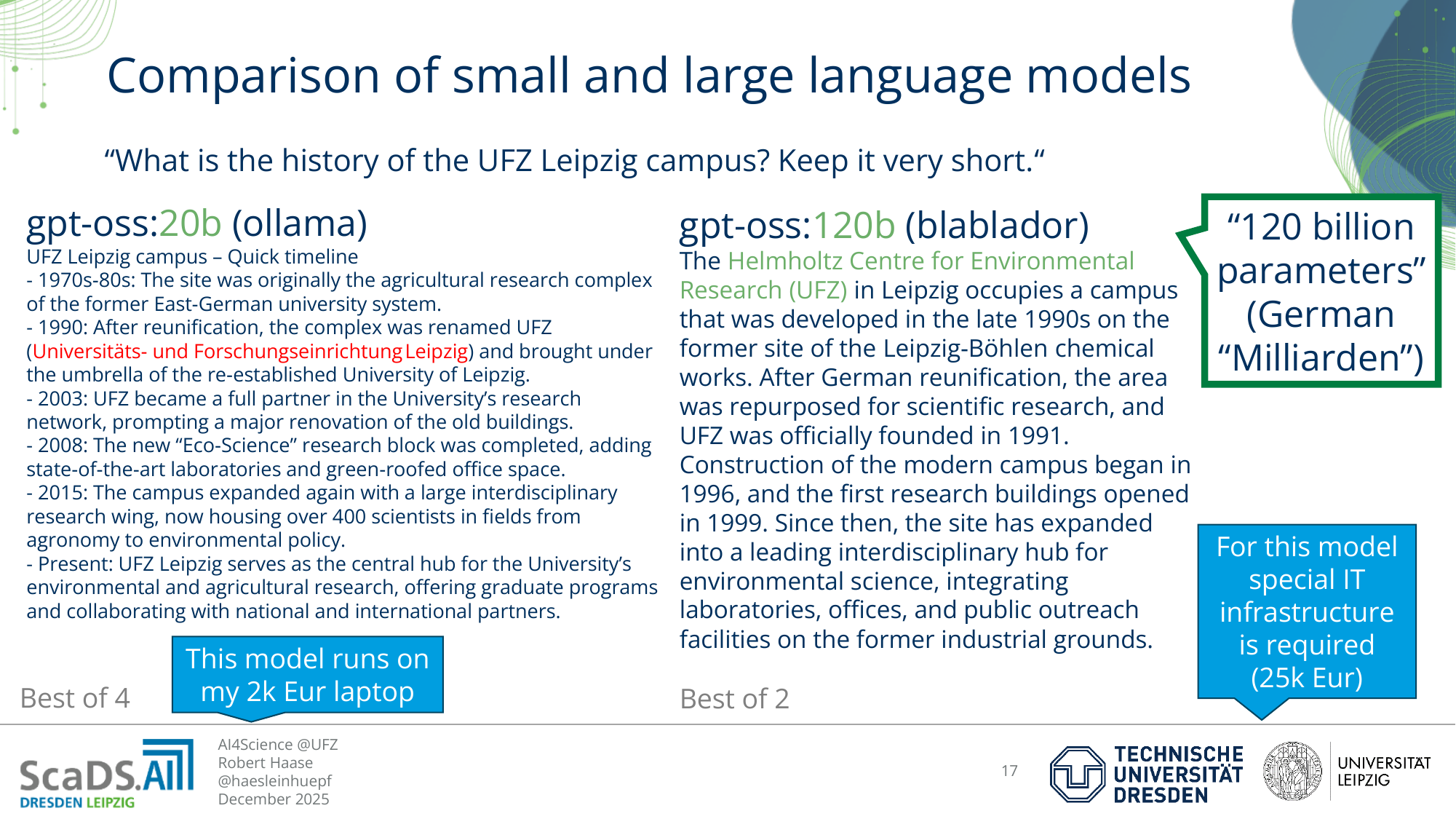

# Comparison of small and large language models
“What is the history of the UFZ Leipzig campus? Keep it very short.“
gpt-oss:20b (ollama)
UFZ Leipzig campus – Quick timeline
- 1970s‑80s: The site was originally the agricultural research complex of the former East‑German university system.
- 1990: After reunification, the complex was renamed UFZ (Universitäts‑ und Forschungseinrichtung Leipzig) and brought under the umbrella of the re‑established University of Leipzig.
- 2003: UFZ became a full partner in the University’s research network, prompting a major renovation of the old buildings.
- 2008: The new “Eco‑Science” research block was completed, adding state‑of‑the‑art laboratories and green‑roofed office space.
- 2015: The campus expanded again with a large interdisciplinary research wing, now housing over 400 scientists in fields from agronomy to environmental policy.
- Present: UFZ Leipzig serves as the central hub for the University’s environmental and agricultural research, offering graduate programs and collaborating with national and international partners.
gpt-oss:120b (blablador)
The Helmholtz Centre for Environmental Research (UFZ) in Leipzig occupies a campus that was developed in the late 1990s on the former site of the Leipzig‑Böhlen chemical works. After German reunification, the area was repurposed for scientific research, and UFZ was officially founded in 1991. Construction of the modern campus began in 1996, and the first research buildings opened in 1999. Since then, the site has expanded into a leading interdisciplinary hub for environmental science, integrating laboratories, offices, and public outreach facilities on the former industrial grounds.
“120 billion parameters” (German “Milliarden”)
For this model special IT infrastructure is required (25k Eur)
This model runs on my 2k Eur laptop
Best of 4
Best of 2